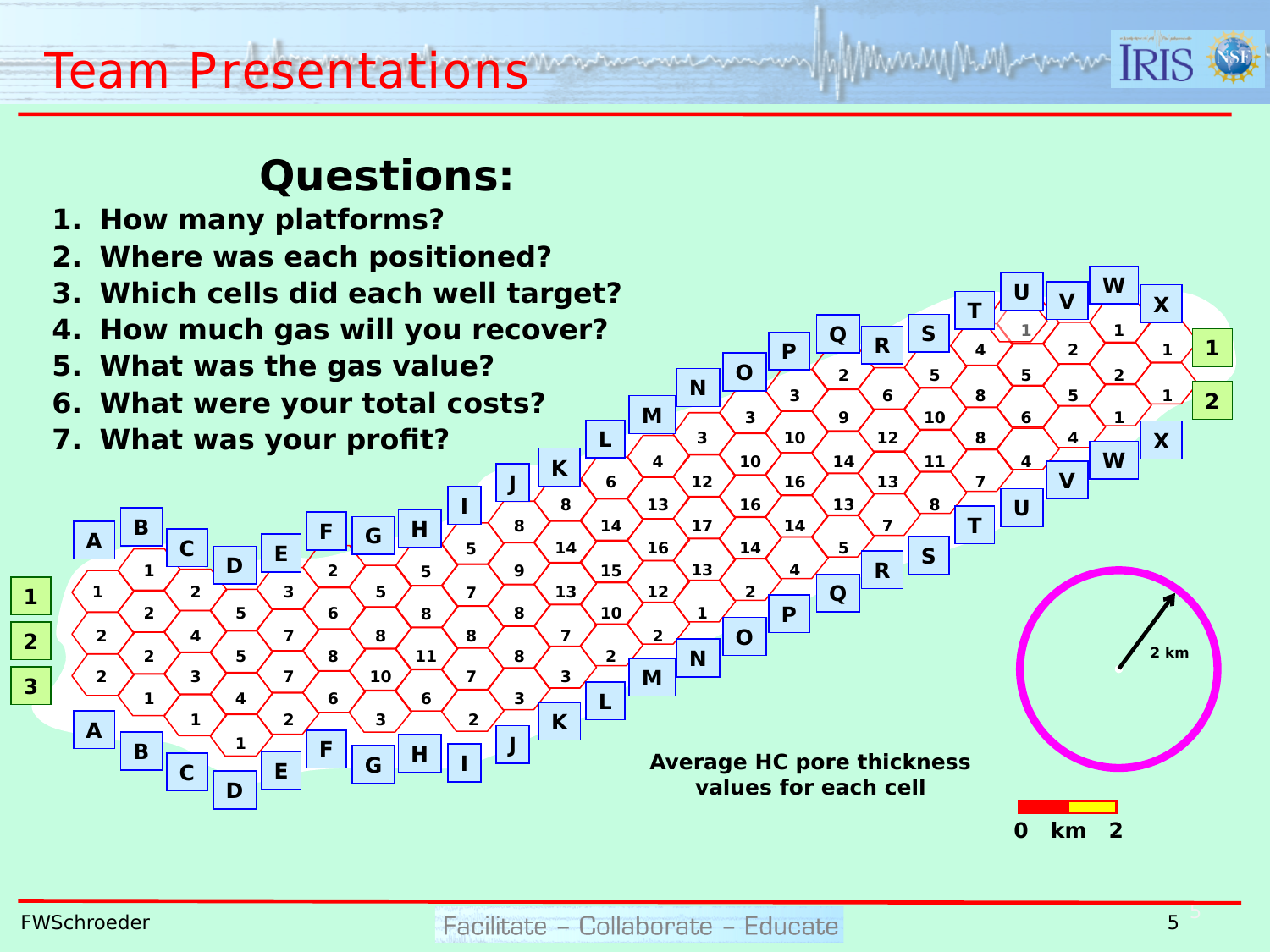

# Team Presentations
              Questions:
How many platforms?
Where was each positioned?
Which cells did each well target?
How much gas will you recover?
What was the gas value?
What were your total costs?
What was your profit?
W
U
V
X
T
S
Q
R
1
P
O
N
2
M
L
X
W
K
V
J
I
U
T
B
H
F
G
A
C
E
S
D
R
Q
1
P
O
2
N
M
3
L
K
A
J
F
B
H
I
G
E
C
D

1
1

4
2
1

2
5
5
2

3
6
8
5
1

3
9
10
6
1

3
10
12
8
4

4
10
14
11
4

6
12
16
13
7

8
13
16
13
8

14
17
14
7
8

16
14
5
14

5

13
4
1
2
9
15

5

1
2
3
5
13
12
2
7

2
5
6
8
10
1
8

2
4
7
8
8
7
2

2
5
8
11
8
2

2
3
7
10
7
3

1
4

6
6
3

1
2
3
2

1

2 km

Average HC pore thickness values for each cell

0   km   2